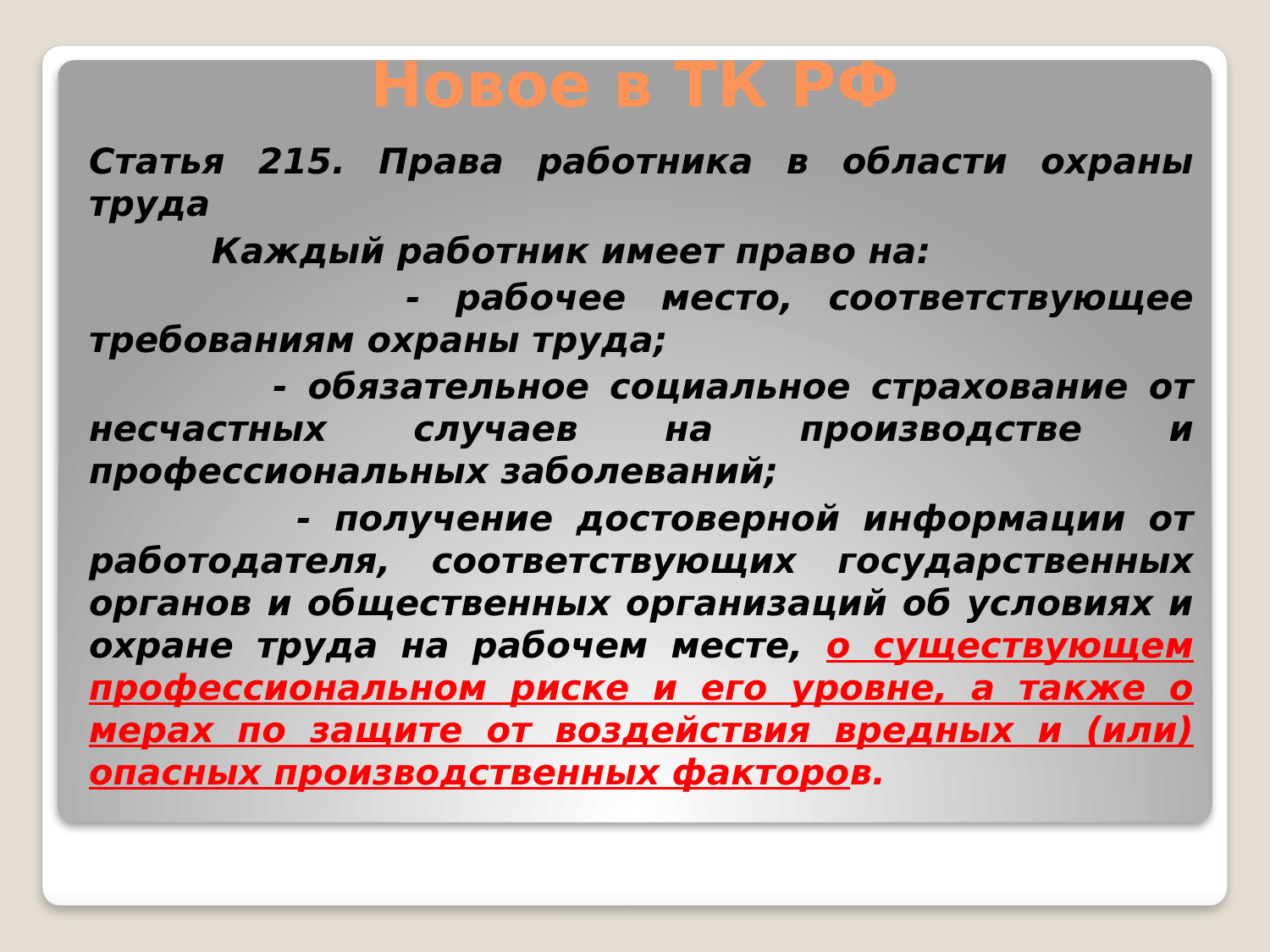

# Новое в ТК РФ
Статья 215. Права работника в области охраны труда
          Каждый работник имеет право на:
         - рабочее место, соответствующее требованиям охраны труда;
         - обязательное социальное страхование от несчастных случаев на производстве и профессиональных заболеваний;
         - получение достоверной информации от работодателя, соответствующих государственных органов и общественных организаций об условиях и охране труда на рабочем месте, о существующем профессиональном риске и его уровне, а также о мерах по защите от воздействия вредных и (или) опасных производственных факторов.